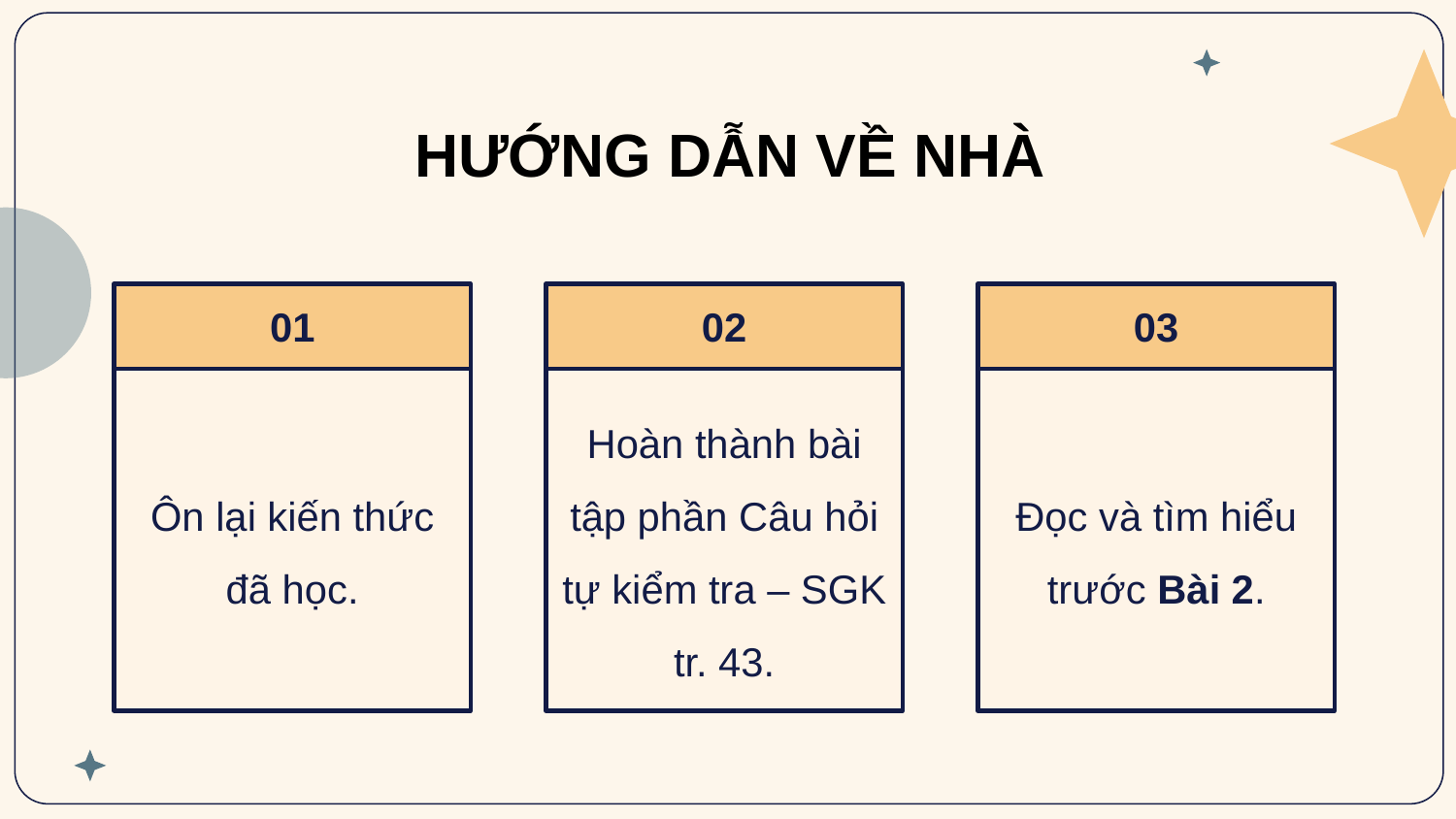

HƯỚNG DẪN VỀ NHÀ
01
Ôn lại kiến thức đã học.
02
Hoàn thành bài tập phần Câu hỏi tự kiểm tra – SGK tr. 43.
03
Đọc và tìm hiểu trước Bài 2.